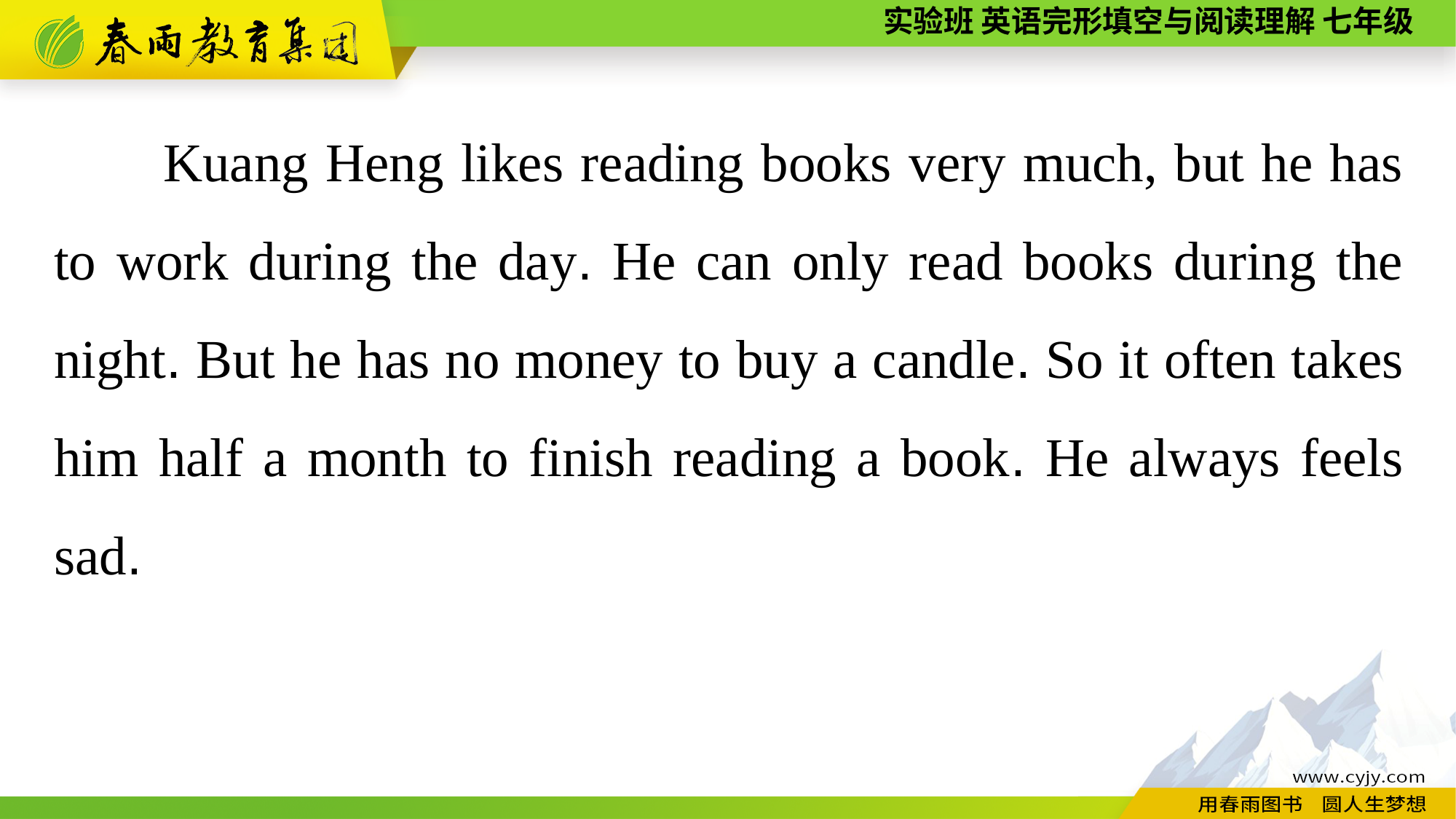

Kuang Heng likes reading books very much, but he has to work during the day. He can only read books during the night. But he has no money to buy a candle. So it often takes him half a month to finish reading a book. He always feels sad.